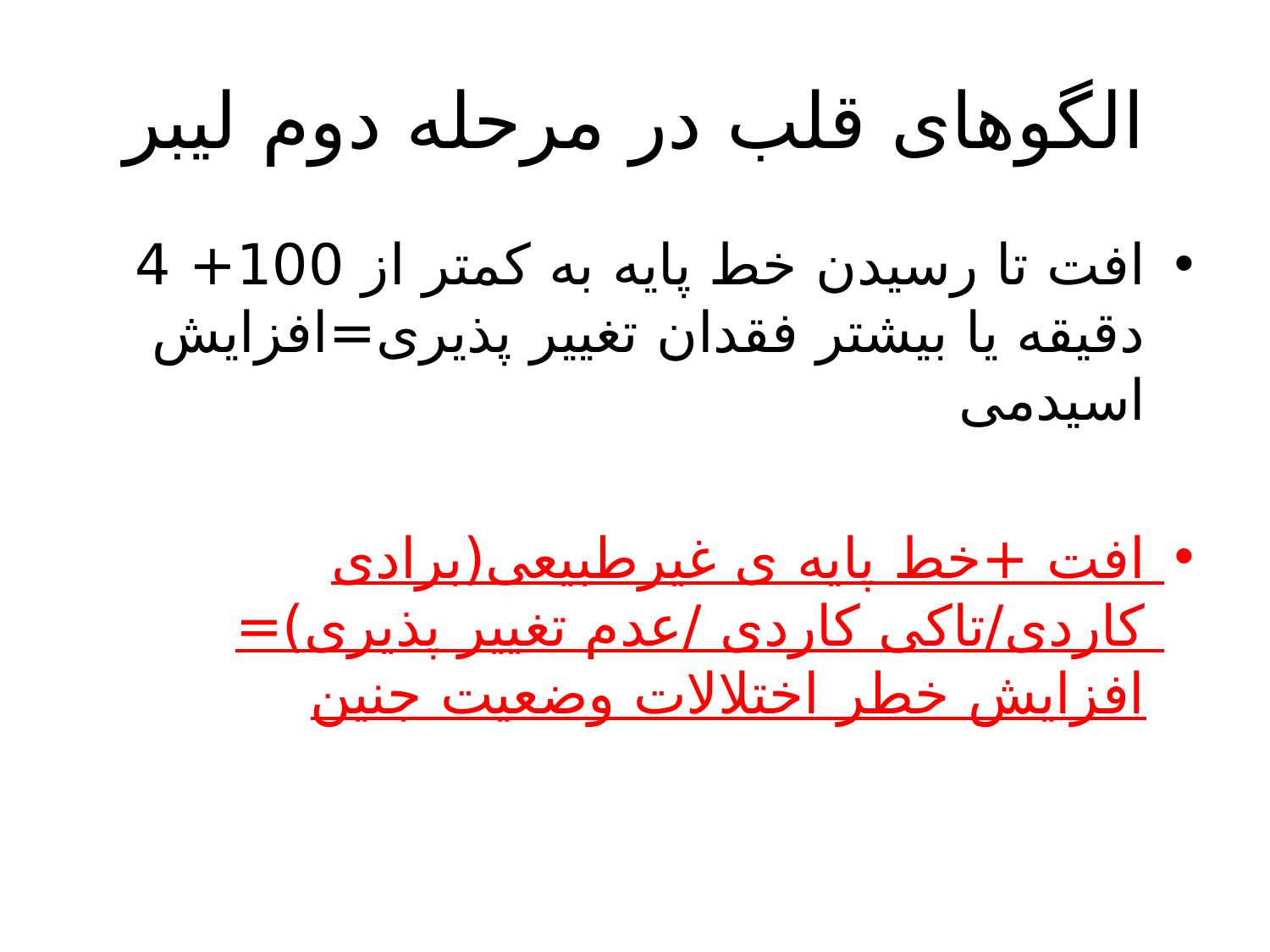

# الگوهای قلب در مرحله دوم لیبر
افت تا رسیدن خط پایه به کمتر از 100+ 4 دقیقه یا بیشتر فقدان تغییر پذیری=افزایش اسیدمی

افت +خط پایه ی غیرطبیعی(برادی کاردی/تاکی کاردی /عدم تغییر پذیری)= افزایش خطر اختلالات وضعیت جنین